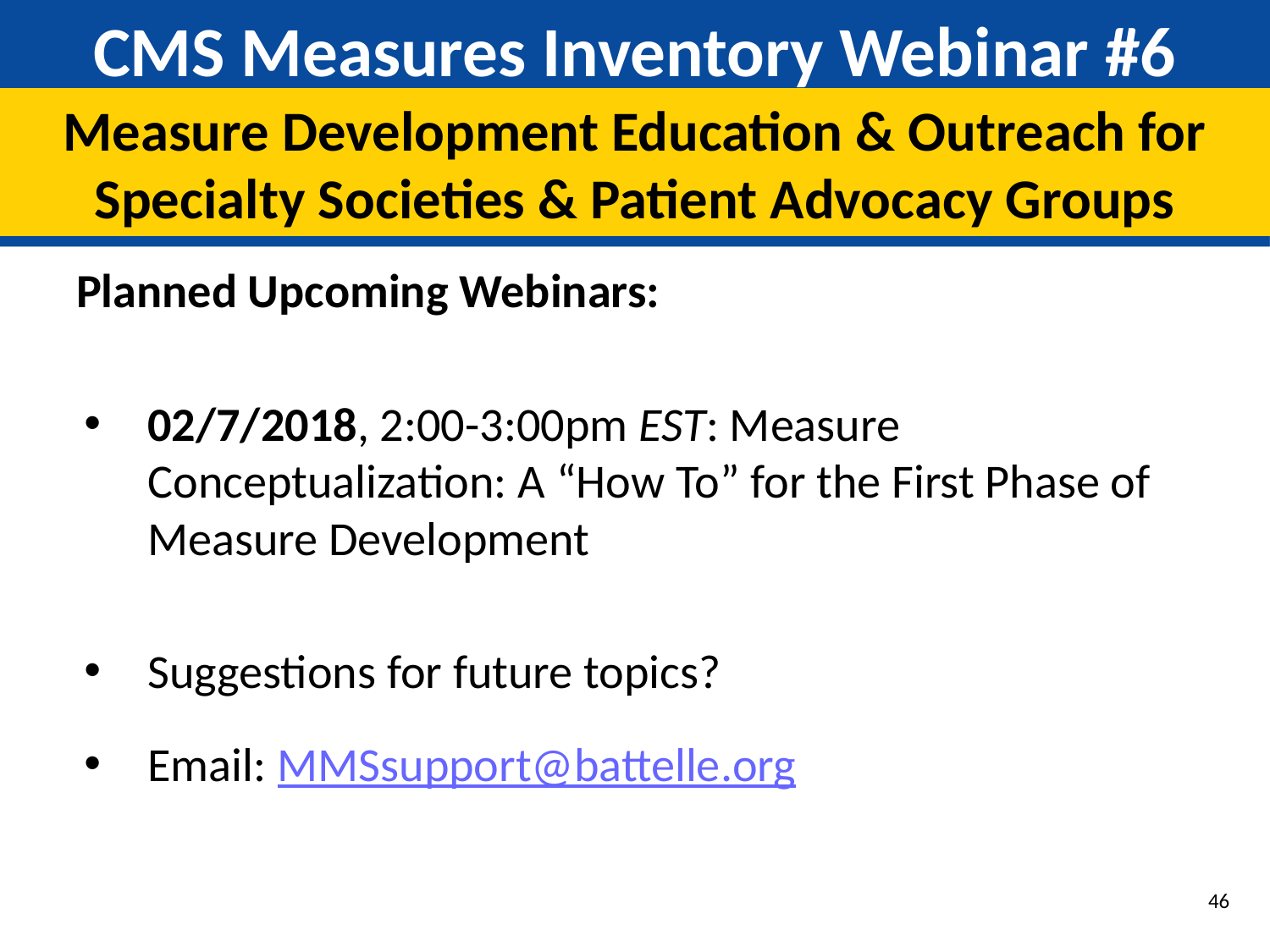

# CMS Measures Inventory Webinar #6
Measure Development Education & Outreach for Specialty Societies & Patient Advocacy Groups
Planned Upcoming Webinars:

02/7/2018, 2:00-3:00pm EST: Measure Conceptualization: A “How To” for the First Phase of Measure Development

Suggestions for future topics?

Email: MMSsupport@battelle.org